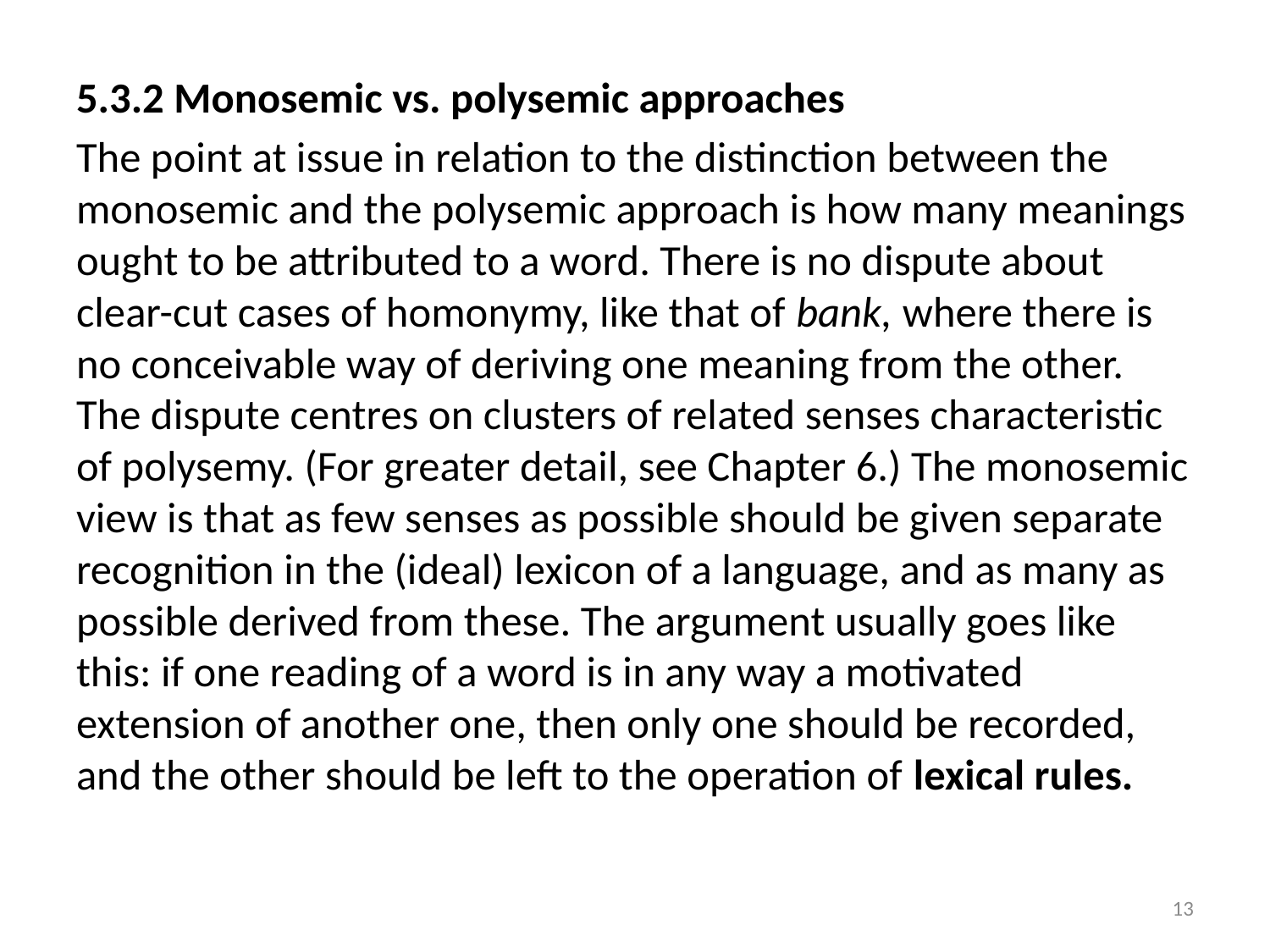

5.3.2 Monosemic vs. polysemic approaches
The point at issue in relation to the distinction between the monosemic and the polysemic approach is how many meanings ought to be attributed to a word. There is no dispute about clear-cut cases of homonymy, like that of bank, where there is no conceivable way of deriving one meaning from the other. The dispute centres on clusters of related senses characteristic of polysemy. (For greater detail, see Chapter 6.) The monosemic view is that as few senses as possible should be given separate recognition in the (ideal) lexicon of a language, and as many as possible derived from these. The argument usually goes like this: if one reading of a word is in any way a motivated extension of another one, then only one should be recorded, and the other should be left to the operation of lexical rules.

13